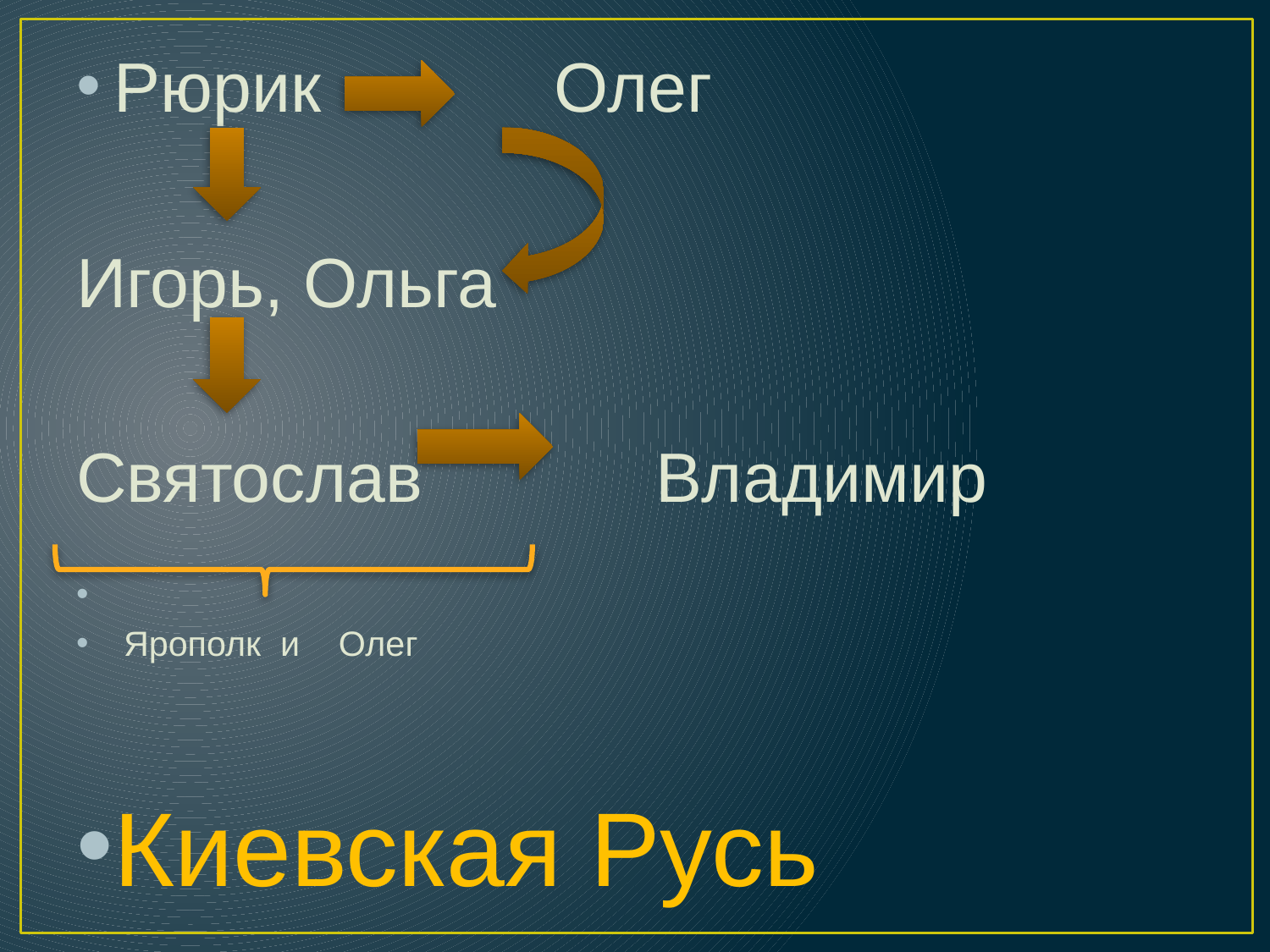

Рюрик            Олег

Игорь, Ольга

Святослав            Владимир

 Ярополк  и    Олег

Киевская Русь
#